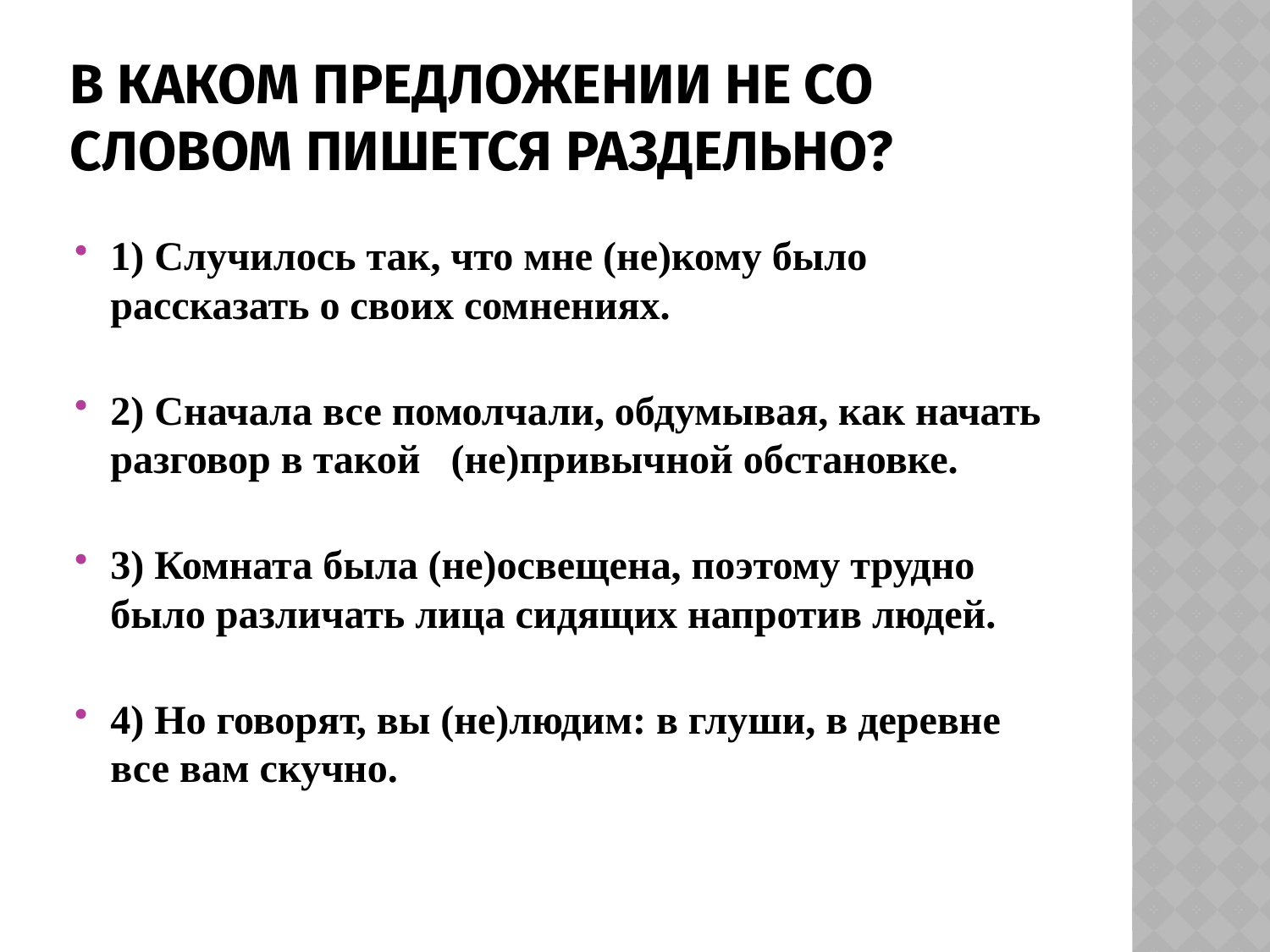

# В каком предложении НЕ со словом пишется раздельно?
1) Случилось так, что мне (не)кому было рассказать о своих сомнениях.
2) Сначала все помолчали, обдумывая, как начать разговор в такой   (не)привычной обстановке.
3) Комната была (не)освещена, поэтому трудно было различать лица сидящих напротив людей.
4) Но говорят, вы (не)людим: в глуши, в деревне все вам скучно.